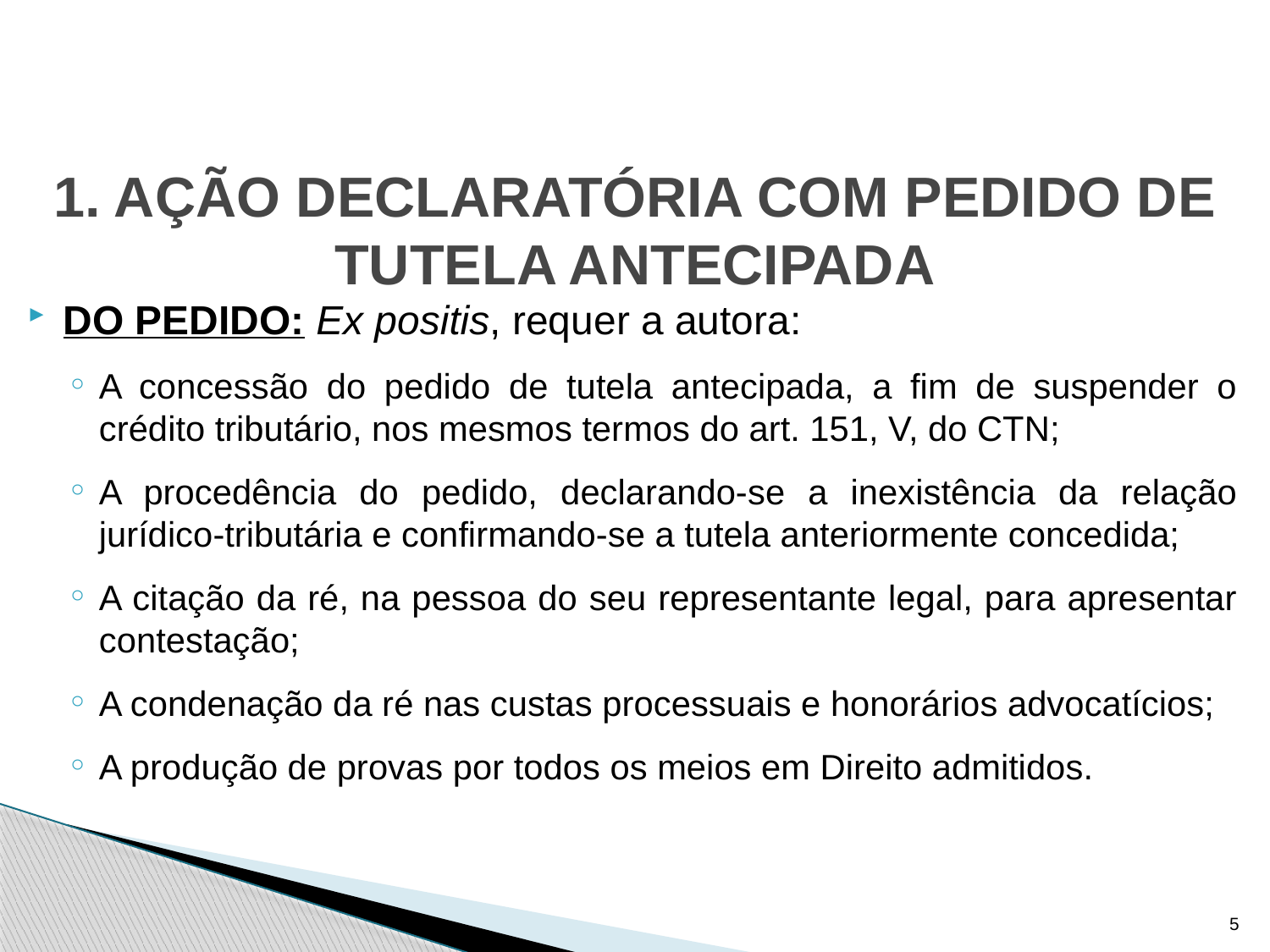

# 1. AÇÃO DECLARATÓRIA COM PEDIDO DE TUTELA ANTECIPADA
DO PEDIDO: Ex positis, requer a autora:
A concessão do pedido de tutela antecipada, a fim de suspender o crédito tributário, nos mesmos termos do art. 151, V, do CTN;
A procedência do pedido, declarando-se a inexistência da relação jurídico-tributária e confirmando-se a tutela anteriormente concedida;
A citação da ré, na pessoa do seu representante legal, para apresentar contestação;
A condenação da ré nas custas processuais e honorários advocatícios;
A produção de provas por todos os meios em Direito admitidos.

5